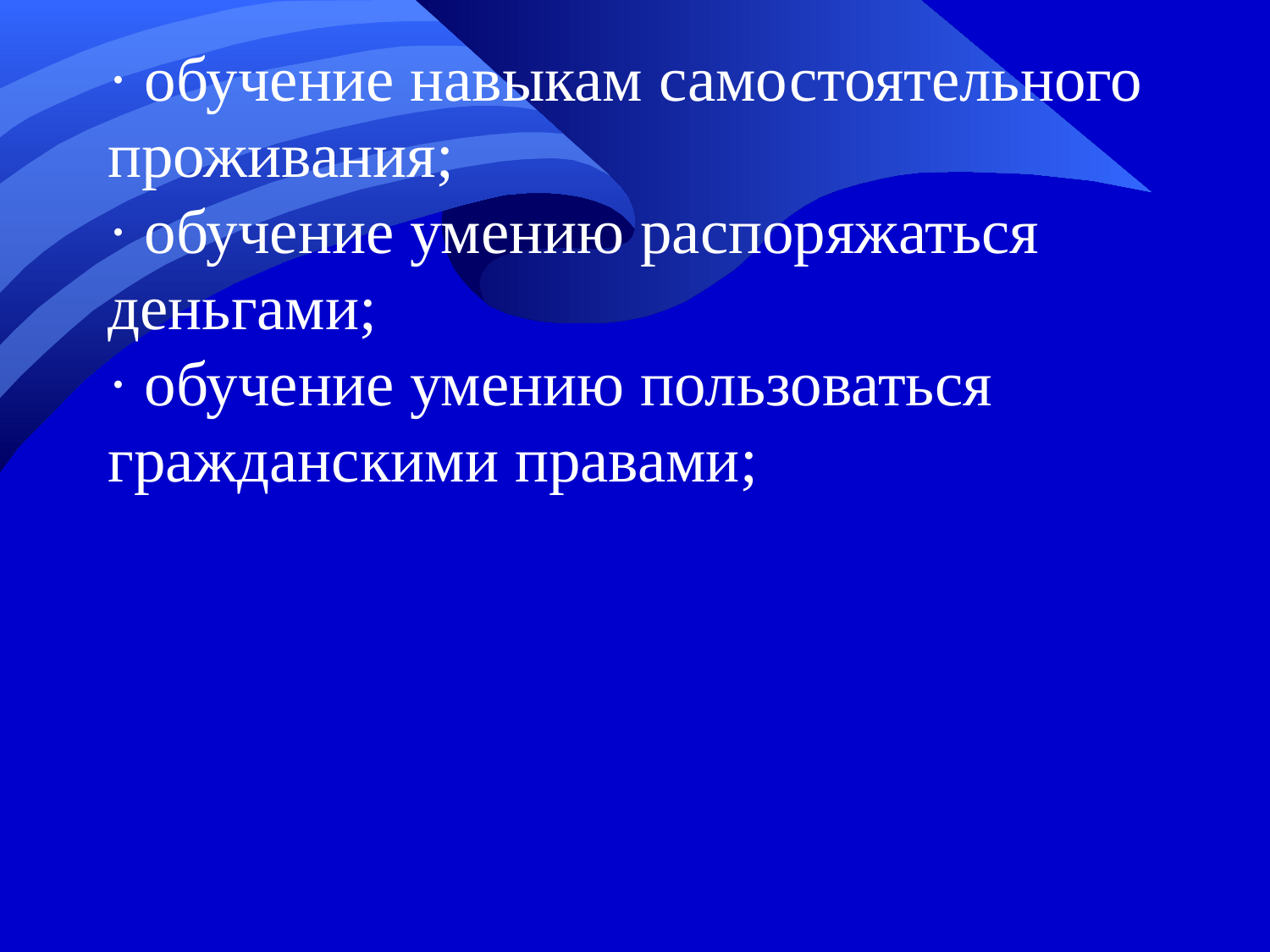

· обучение навыкам самостоятельного проживания;
· обучение умению распоряжаться деньгами;
· обучение умению пользоваться гражданскими правами;